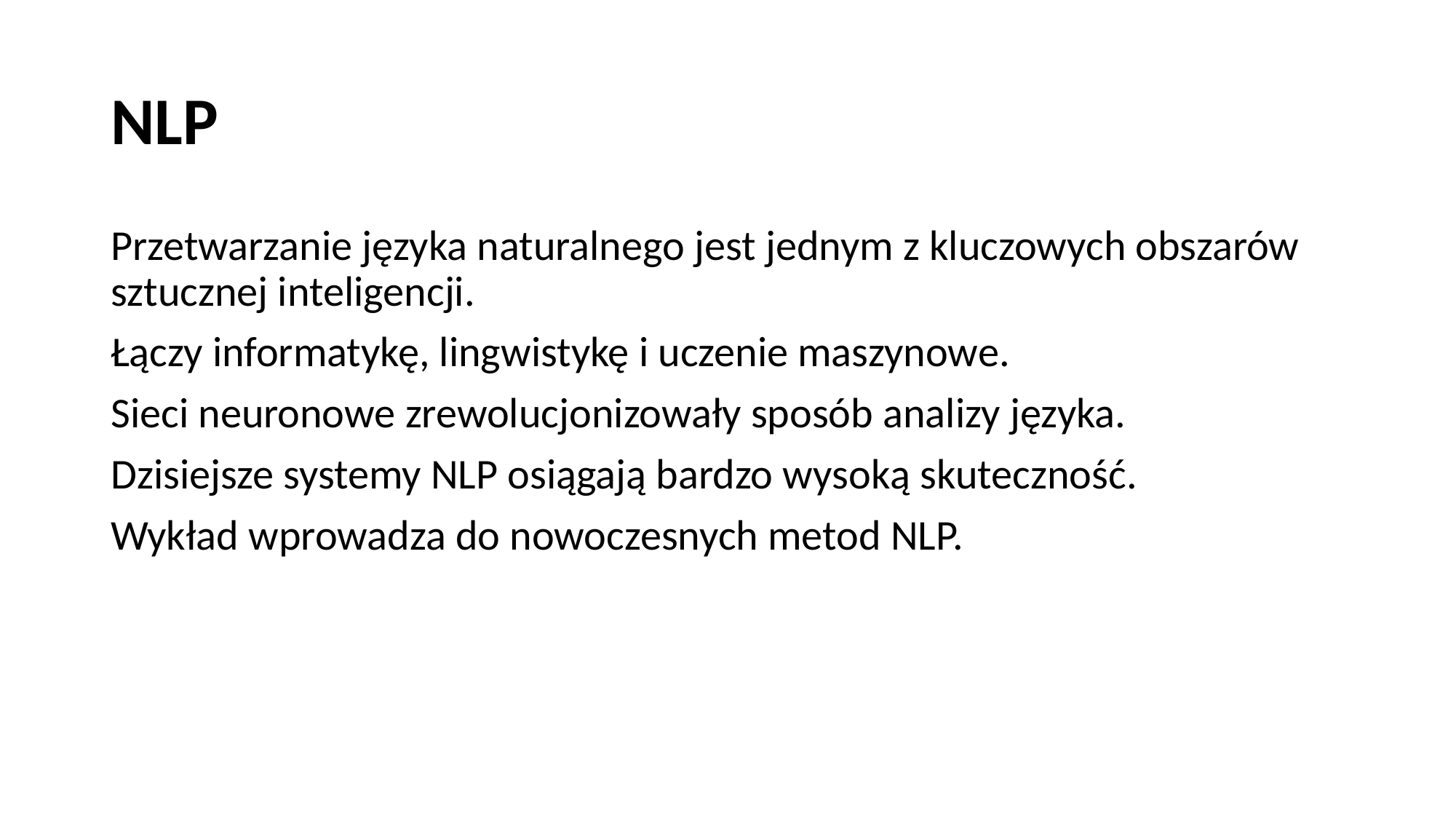

# NLP
Przetwarzanie języka naturalnego jest jednym z kluczowych obszarów sztucznej inteligencji.
Łączy informatykę, lingwistykę i uczenie maszynowe.
Sieci neuronowe zrewolucjonizowały sposób analizy języka.
Dzisiejsze systemy NLP osiągają bardzo wysoką skuteczność.
Wykład wprowadza do nowoczesnych metod NLP.